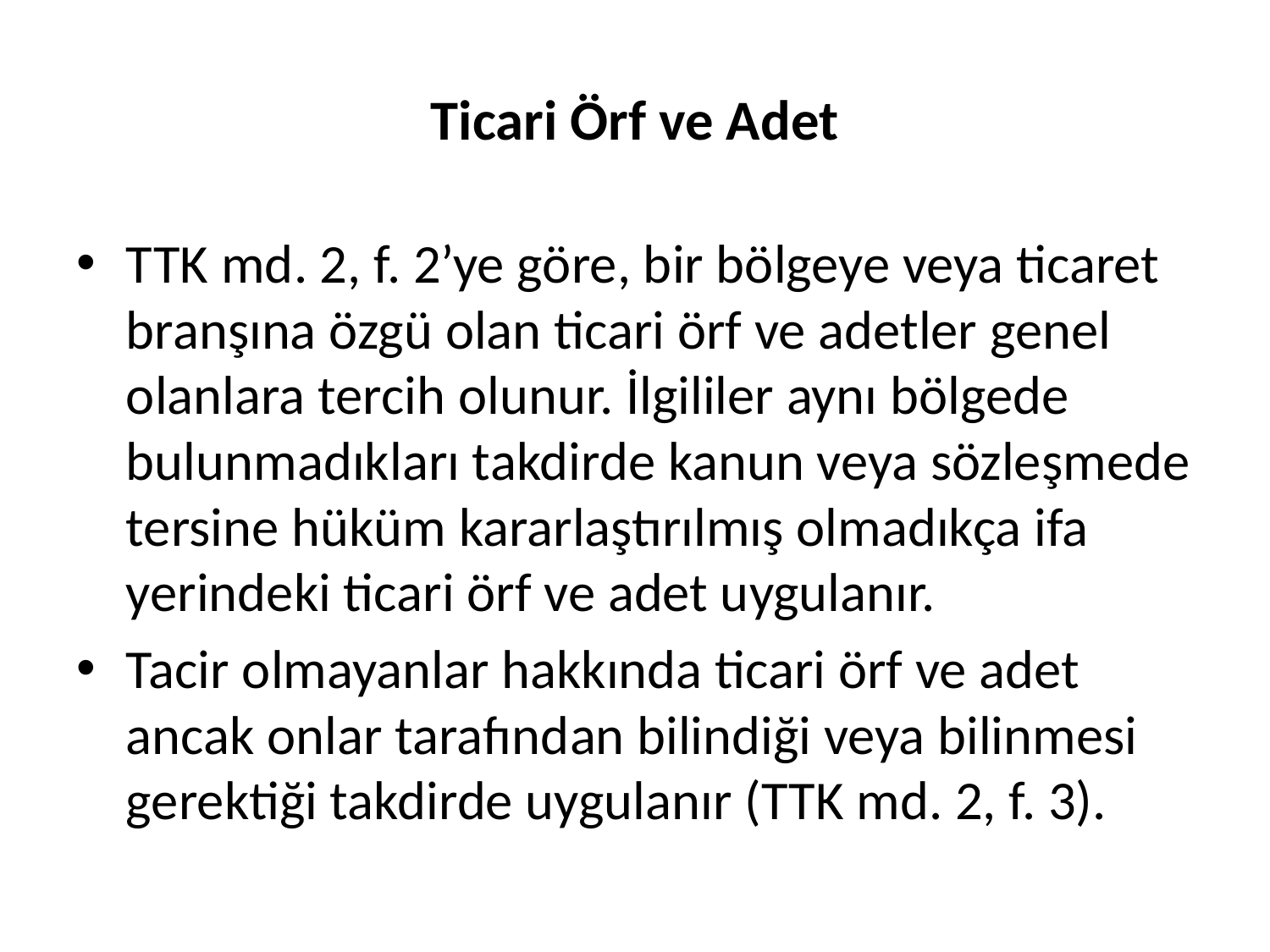

# Ticari Örf ve Adet
TTK md. 2, f. 2’ye göre, bir bölgeye veya ticaret branşına özgü olan ticari örf ve adetler genel olanlara tercih olunur. İlgililer aynı bölgede bulunmadıkları takdirde kanun veya sözleşmede tersine hüküm kararlaştırılmış olmadıkça ifa yerindeki ticari örf ve adet uygulanır.
Tacir olmayanlar hakkında ticari örf ve adet ancak onlar tarafından bilindiği veya bilinmesi gerektiği takdirde uygulanır (TTK md. 2, f. 3).